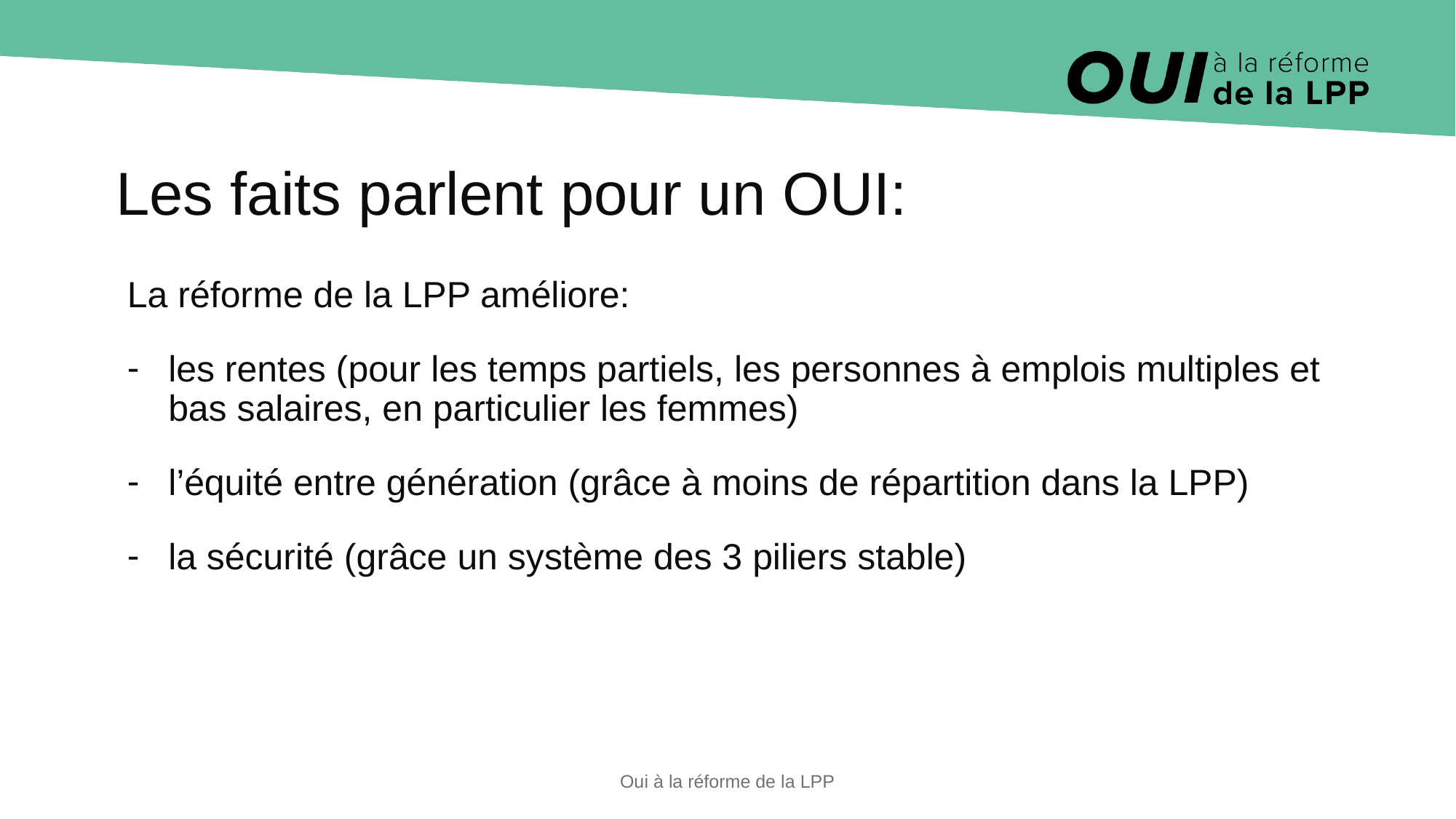

# Les faits parlent pour un OUI:
La réforme de la LPP améliore:
les rentes (pour les temps partiels, les personnes à emplois multiples et bas salaires, en particulier les femmes)
l’équité entre génération (grâce à moins de répartition dans la LPP)
la sécurité (grâce un système des 3 piliers stable)
Oui à la réforme de la LPP
19